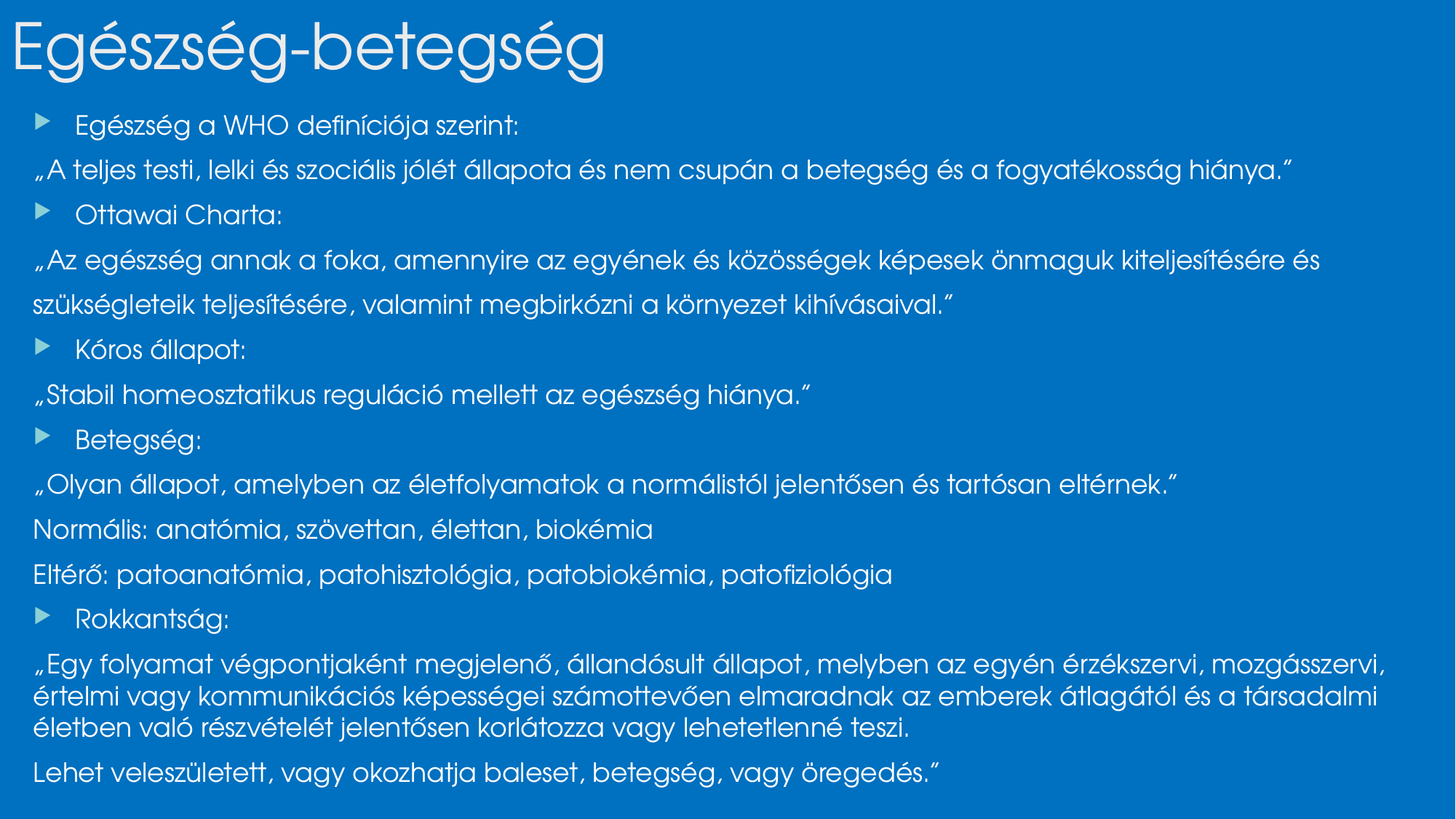

# Egészség-betegség
Egészség a WHO definíciója szerint:
„A teljes testi, lelki és szociális jólét állapota és nem csupán a betegség és a fogyatékosság hiánya.”
Ottawai Charta:
„Az egészség annak a foka, amennyire az egyének és közösségek képesek önmaguk kiteljesítésére és
szükségleteik teljesítésére, valamint megbirkózni a környezet kihívásaival.”
Kóros állapot:
„Stabil homeosztatikus reguláció mellett az egészség hiánya.”
Betegség:
„Olyan állapot, amelyben az életfolyamatok a normálistól jelentősen és tartósan eltérnek.”
Normális: anatómia, szövettan, élettan, biokémia
Eltérő: patoanatómia, patohisztológia, patobiokémia, patofiziológia
Rokkantság:
„Egy folyamat végpontjaként megjelenő, állandósult állapot, melyben az egyén érzékszervi, mozgásszervi, értelmi vagy kommunikációs képességei számottevően elmaradnak az emberek átlagától és a társadalmi életben való részvételét jelentősen korlátozza vagy lehetetlenné teszi.
Lehet veleszületett, vagy okozhatja baleset, betegség, vagy öregedés.”